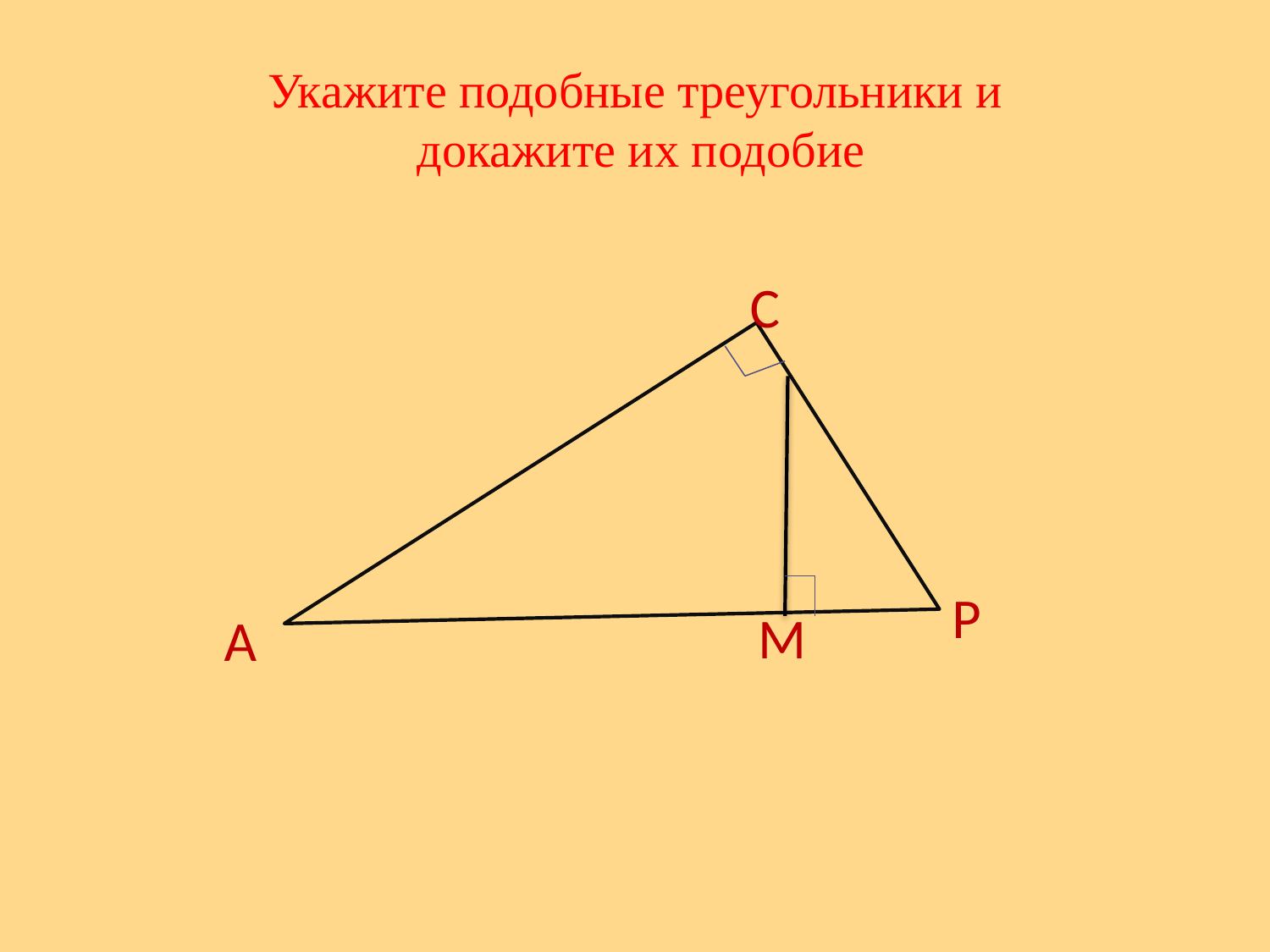

# Укажите подобные треугольники и докажите их подобие

С

Р
М
А